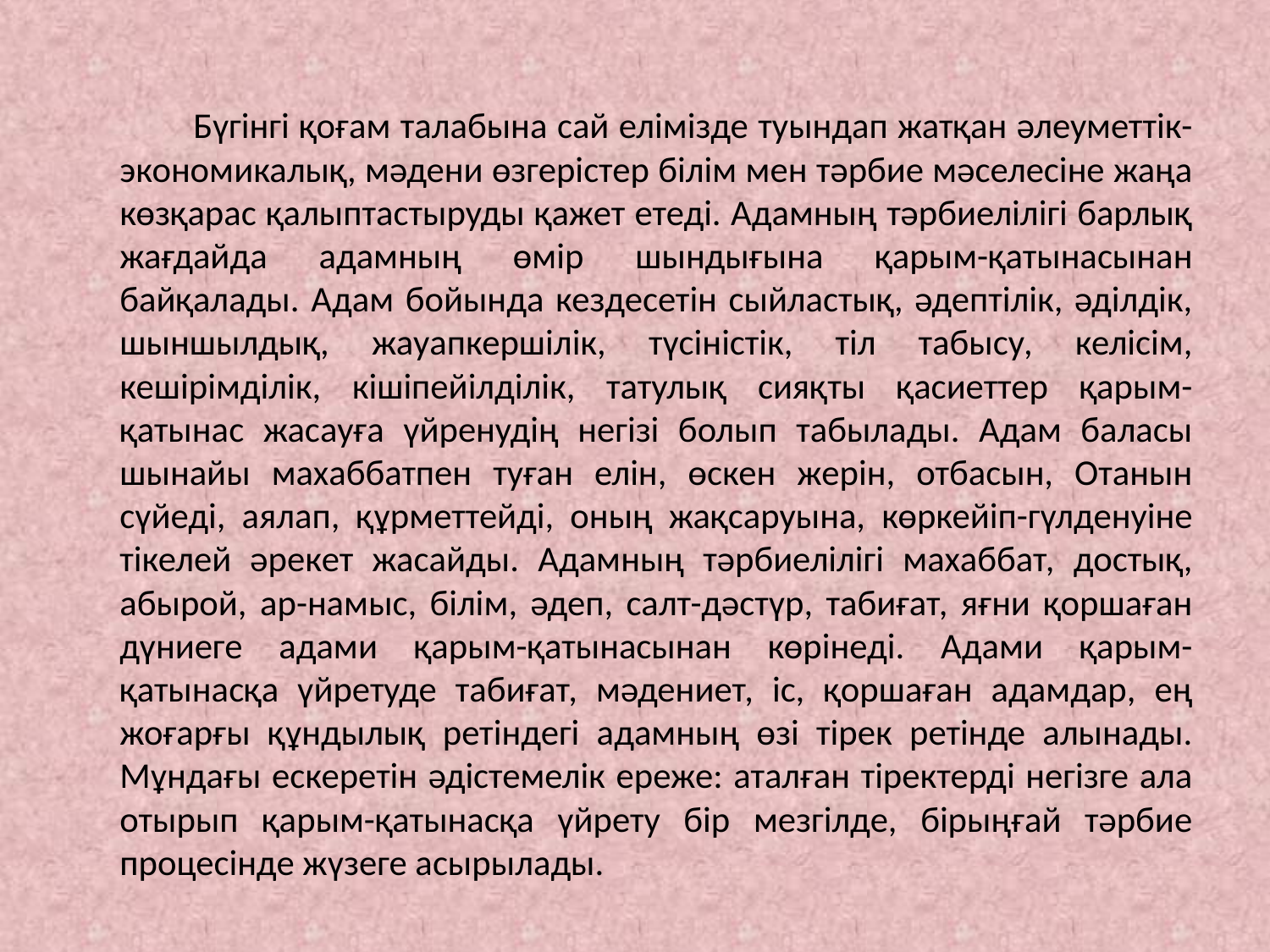

Бүгінгі қоғам талабына сай елімізде туындап жатқан әлеуметтік-экономикалық, мәдени өзгерістер білім мен тәрбие мәселесіне жаңа көзқарас қалыптастыруды қажет етеді. Адамның тәрбиелілігі барлық жағдайда адамның өмір шындығына қарым-қатынасынан байқалады. Адам бойында кездесетін сыйластық, әдептілік, әділдік, шыншылдық, жауапкершілік, түсіністік, тіл табысу, келісім, кешірімділік, кішіпейілділік, татулық сияқты қасиеттер қарым-қатынас жасауға үйренудің негізі болып табылады. Адам баласы шынайы махаббатпен туған елін, өскен жерін, отбасын, Отанын сүйеді, аялап, құрметтейді, оның жақсаруына, көркейіп-гүлденуіне тікелей әрекет жасайды. Адамның тәрбиелілігі махаббат, достық, абырой, ар-намыс, білім, әдеп, салт-дәстүр, табиғат, яғни қоршаған дүниеге адами қарым-қатынасынан көрінеді. Адами қарым-қатынасқа үйретуде табиғат, мәдениет, іс, қоршаған адамдар, ең жоғарғы құндылық ретіндегі адамның өзі тірек ретінде алынады. Мұндағы ескеретін әдістемелік ереже: аталған тіректерді негізге ала отырып қарым-қатынасқа үйрету бір мезгілде, бірыңғай тәрбие процесінде жүзеге асырылады.